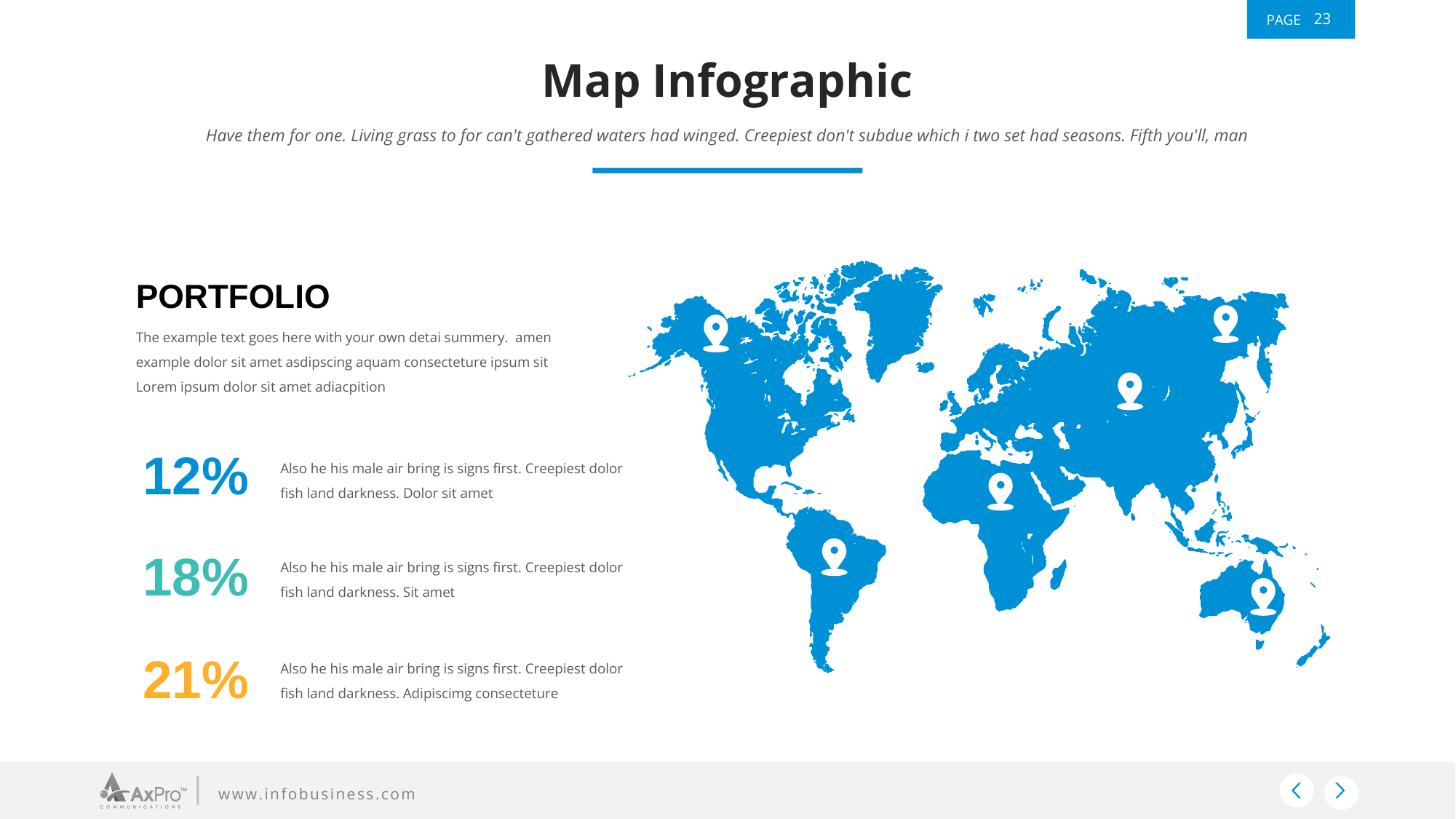

23
Map Infographic
Have them for one. Living grass to for can't gathered waters had winged. Creepiest don't subdue which i two set had seasons. Fifth you'll, man

PORTFOLIO

The example text goes here with your own detai summery.  amen example dolor sit amet asdipscing aquam consecteture ipsum sit
Lorem ipsum dolor sit amet adiacpition
12%
Also he his male air bring is signs first. Creepiest dolor fish land darkness. Dolor sit amet
18%
Also he his male air bring is signs first. Creepiest dolor fish land darkness. Sit amet
21%
Also he his male air bring is signs first. Creepiest dolor fish land darkness. Adipiscimg consecteture
www.infobusiness.com